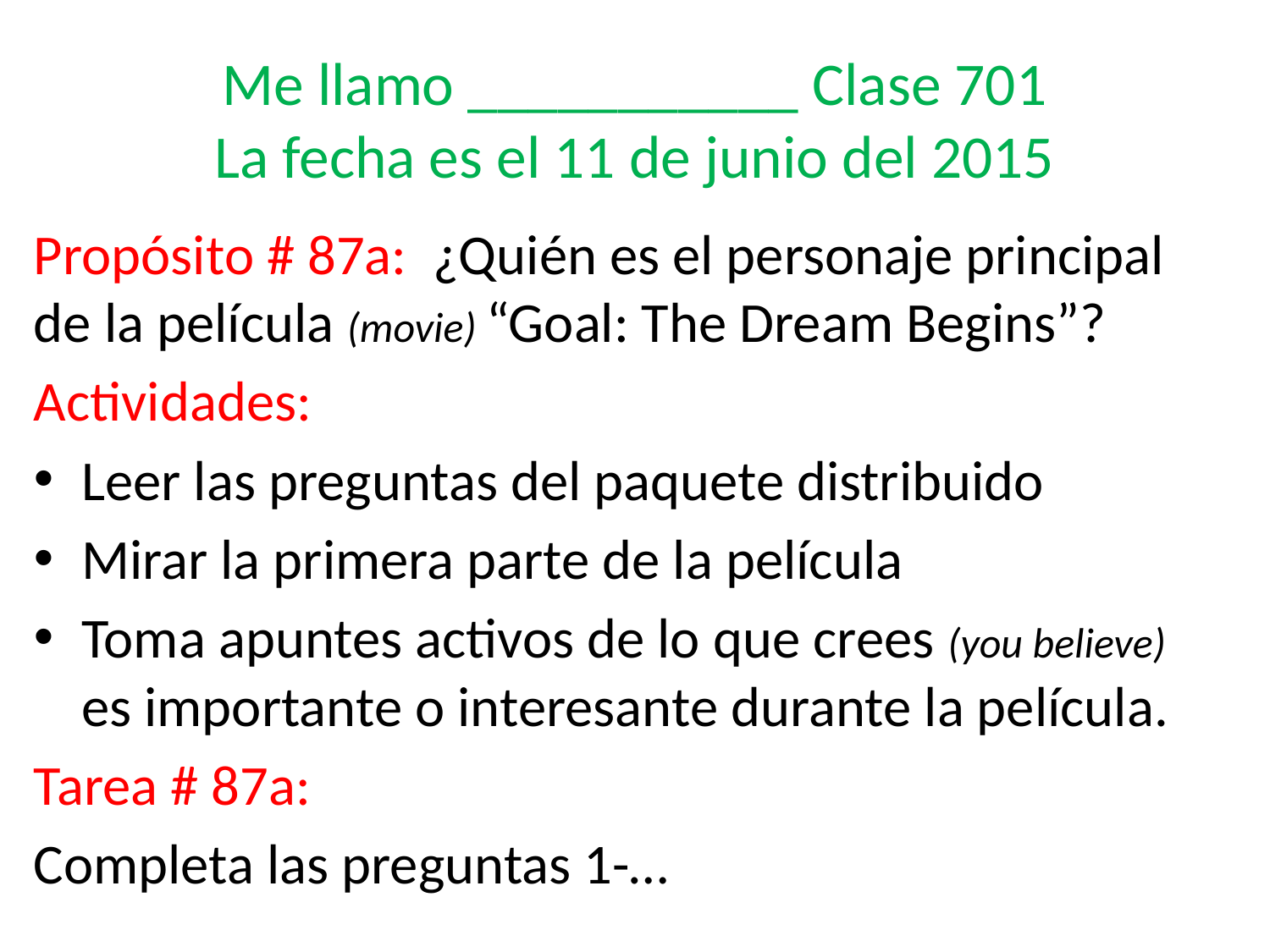

# Me llamo ___________ Clase 701 La fecha es el 11 de junio del 2015
Propósito # 87a:  ¿Quién es el personaje principal de la película (movie) “Goal: The Dream Begins”?
Actividades:
Leer las preguntas del paquete distribuido
Mirar la primera parte de la película
Toma apuntes activos de lo que crees (you believe) es importante o interesante durante la película.
Tarea # 87a:
Completa las preguntas 1-…